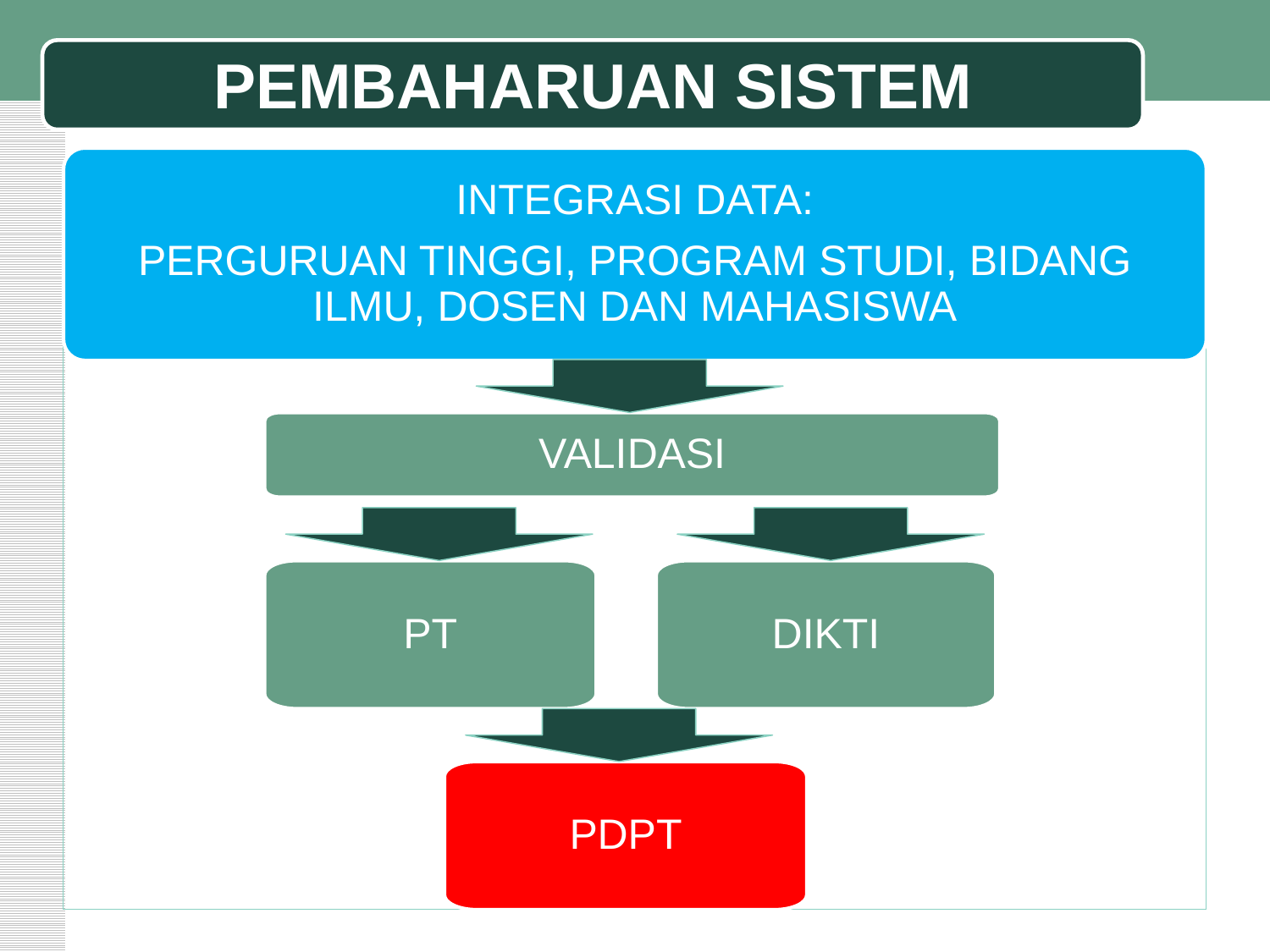

# PEMBAHARUAN SISTEM
INTEGRASI DATA:
PERGURUAN TINGGI, PROGRAM STUDI, BIDANG ILMU, DOSEN DAN MAHASISWA

VALIDASI

PT
DIKTI

PDPT